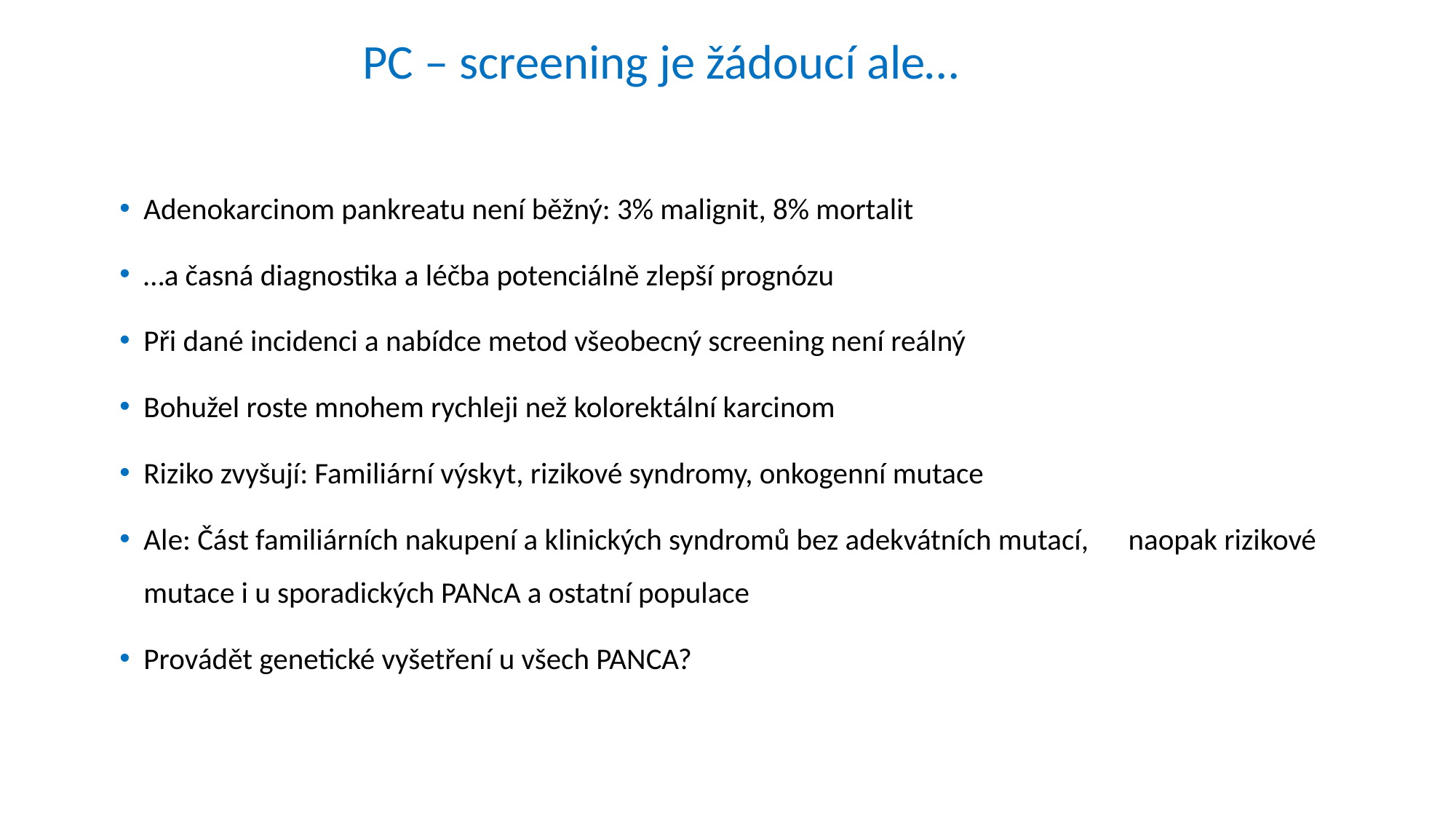

# PC – screening je žádoucí ale…
Adenokarcinom pankreatu není běžný: 3% malignit, 8% mortalit
…a časná diagnostika a léčba potenciálně zlepší prognózu
Při dané incidenci a nabídce metod všeobecný screening není reálný
Bohužel roste mnohem rychleji než kolorektální karcinom
Riziko zvyšují: Familiární výskyt, rizikové syndromy, onkogenní mutace
Ale: Část familiárních nakupení a klinických syndromů bez adekvátních mutací, 	naopak rizikové mutace i u sporadických PANcA a ostatní populace
Provádět genetické vyšetření u všech PANCA?